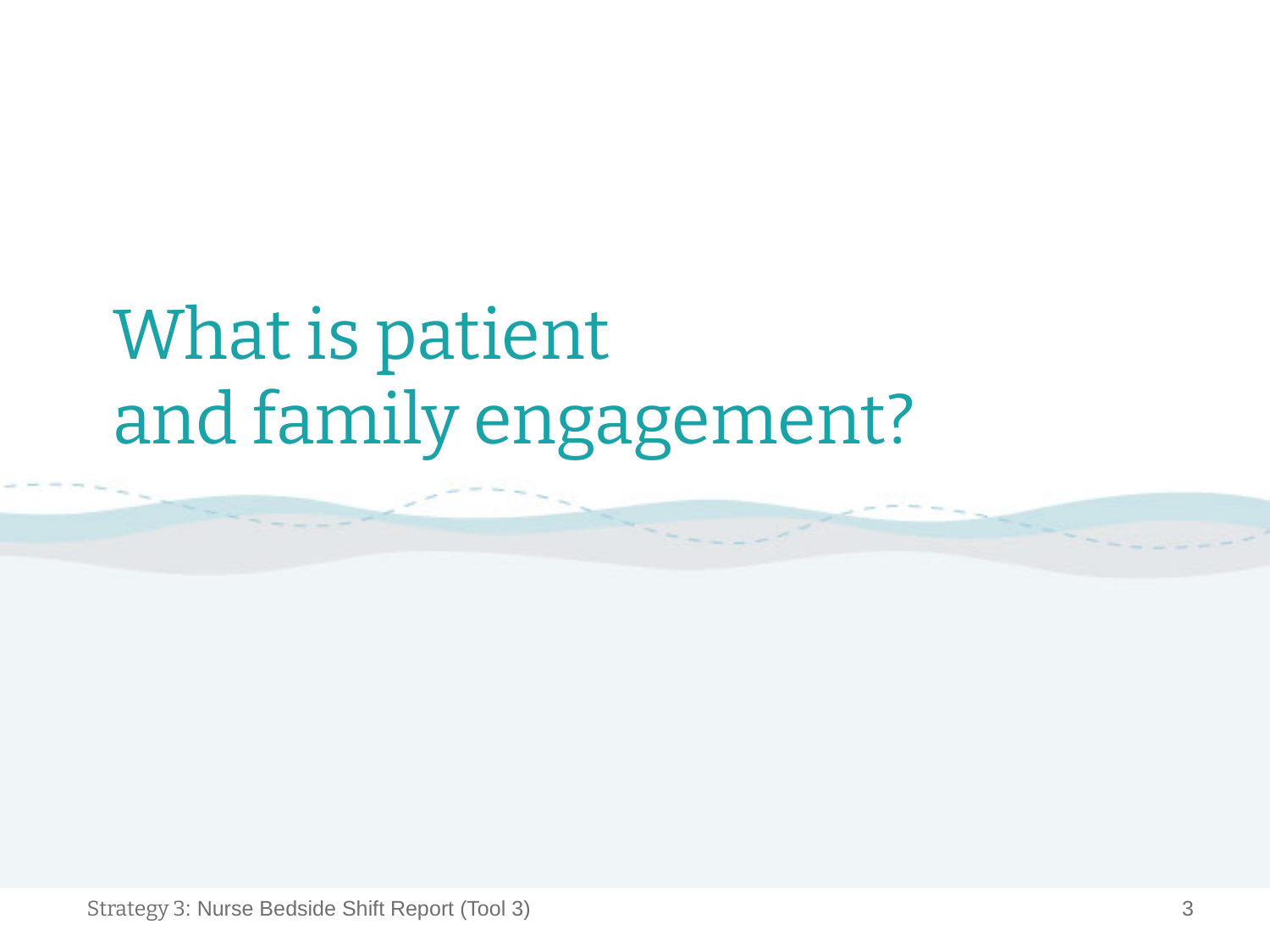

# What is patient and family engagement?
Strategy 3: Nurse Bedside Shift Report (Tool 3)
3